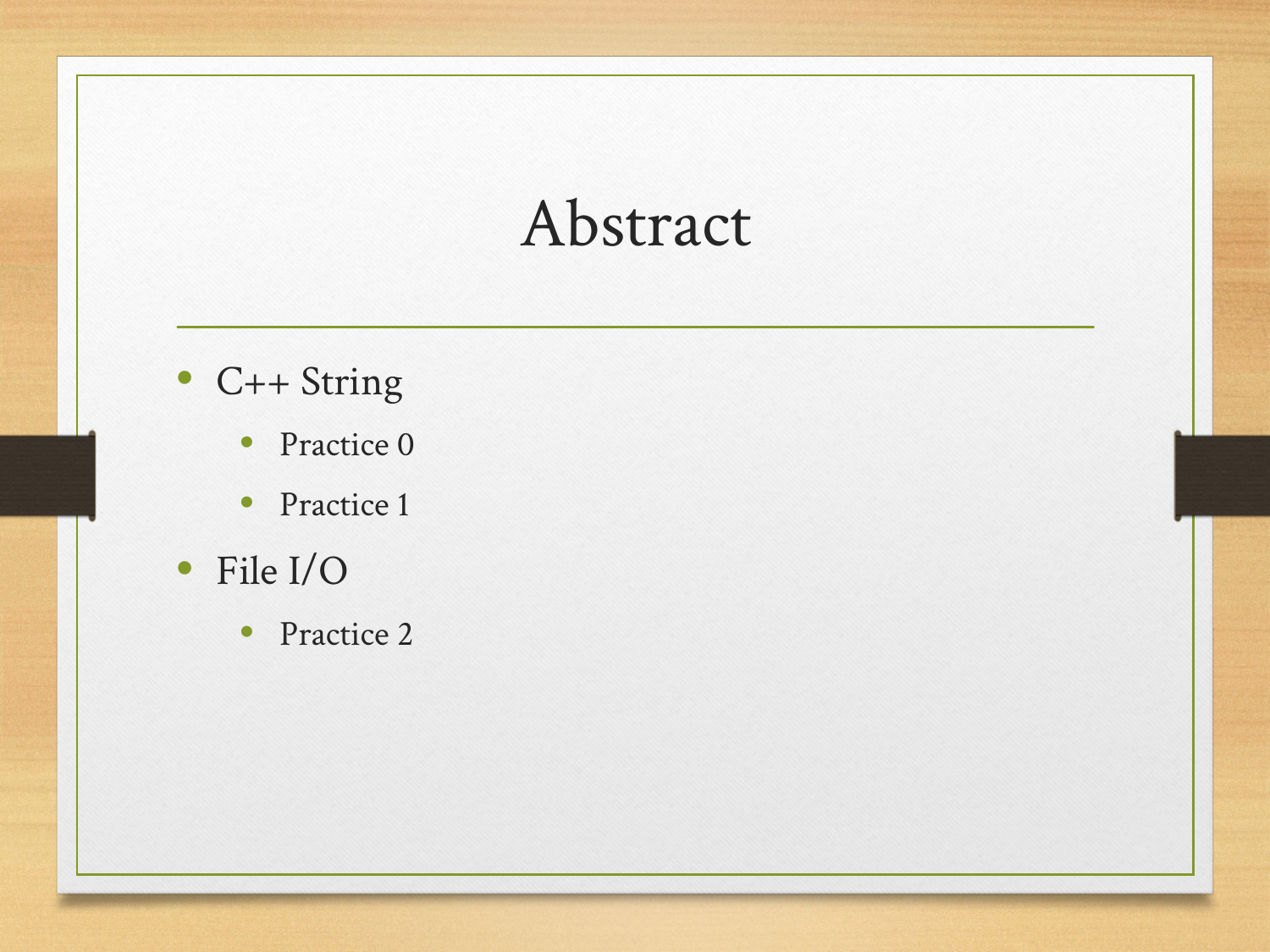

# Abstract
C++ String
Practice 0
Practice 1
File I/O
Practice 2